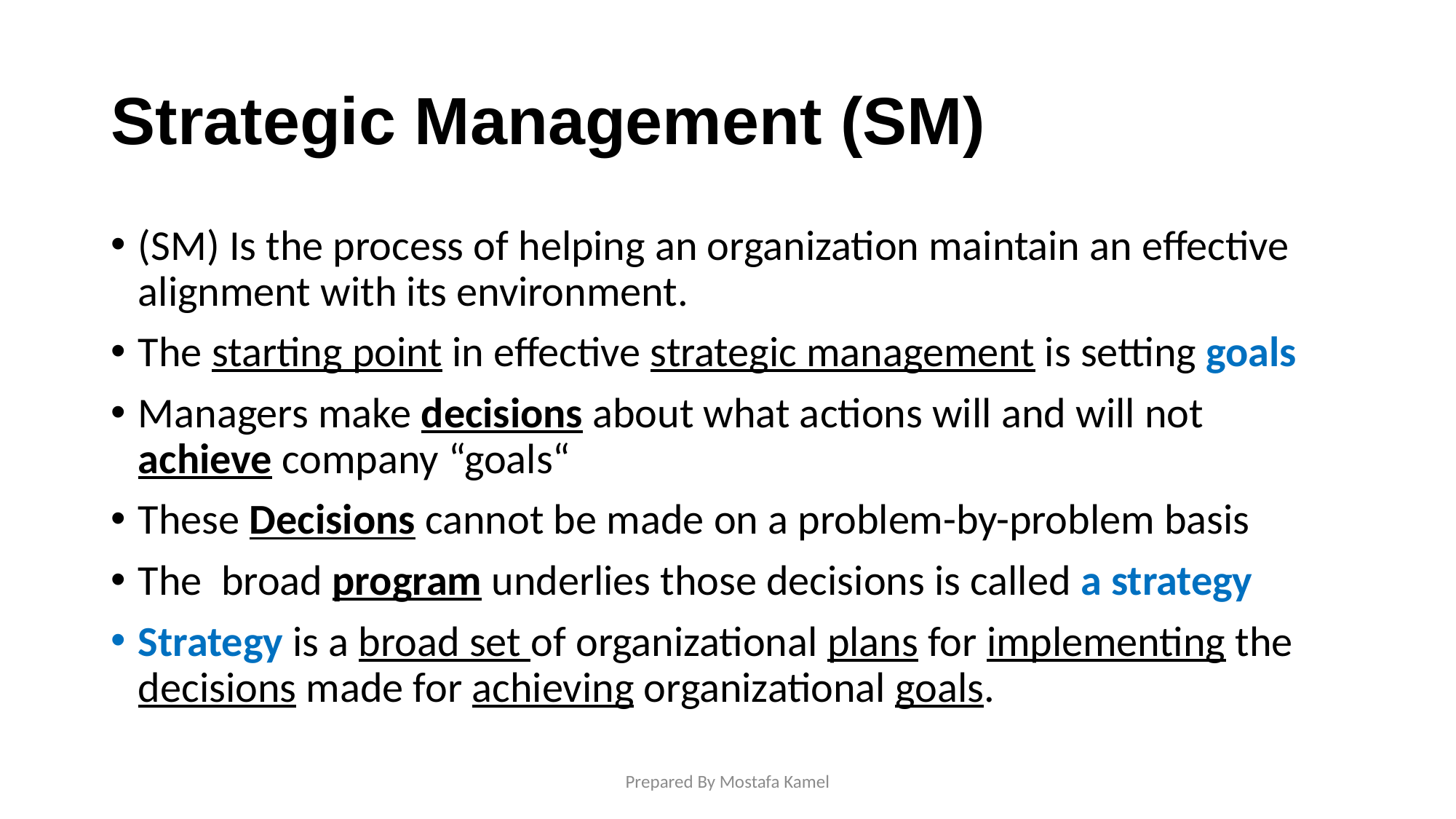

# Strategic Management (SM)
(SM) Is the process of helping an organization maintain an effective alignment with its environment.
The starting point in effective strategic management is setting goals
Managers make decisions about what actions will and will not achieve company “goals“
These Decisions cannot be made on a problem-by-problem basis
The  broad program underlies those decisions is called a strategy
Strategy is a broad set of organizational plans for implementing the decisions made for achieving organizational goals.
Prepared By Mostafa Kamel